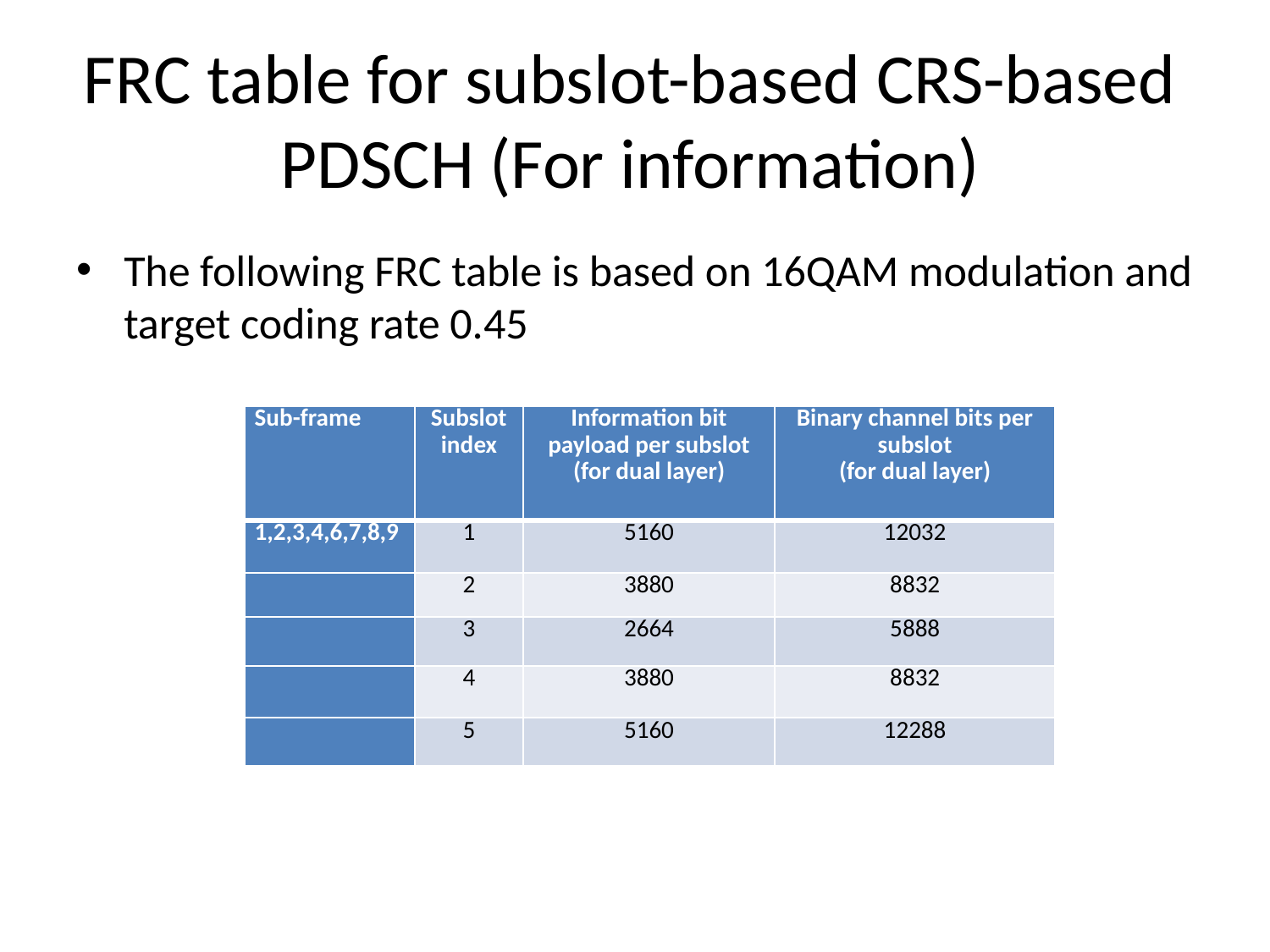

# FRC table for subslot-based CRS-based PDSCH (For information)
The following FRC table is based on 16QAM modulation and target coding rate 0.45
| Sub-frame | Subslot index | Information bit payload per subslot (for dual layer) | Binary channel bits per subslot (for dual layer) |
| --- | --- | --- | --- |
| 1,2,3,4,6,7,8,9 | 1 | 5160 | 12032 |
|  | 2 | 3880 | 8832 |
|  | 3 | 2664 | 5888 |
|  | 4 | 3880 | 8832 |
|  | 5 | 5160 | 12288 |